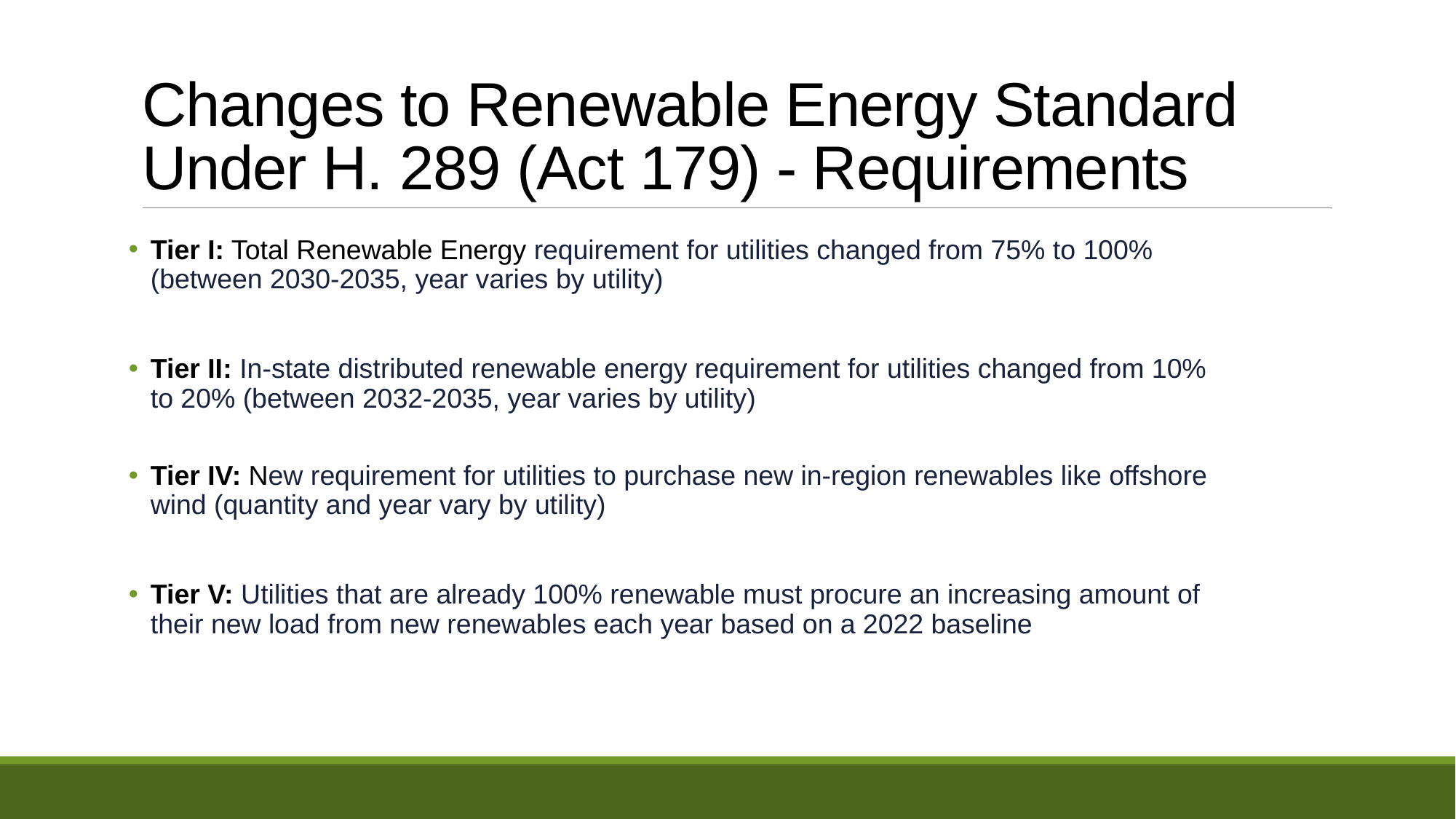

# Changes to Renewable Energy Standard Under H. 289 (Act 179) - Requirements
Tier I: Total Renewable Energy requirement for utilities changed from 75% to 100% (between 2030-2035, year varies by utility)

Tier II: In-state distributed renewable energy requirement for utilities changed from 10% to 20% (between 2032-2035, year varies by utility)

Tier IV: New requirement for utilities to purchase new in-region renewables like offshore wind (quantity and year vary by utility)

Tier V: Utilities that are already 100% renewable must procure an increasing amount of their new load from new renewables each year based on a 2022 baseline